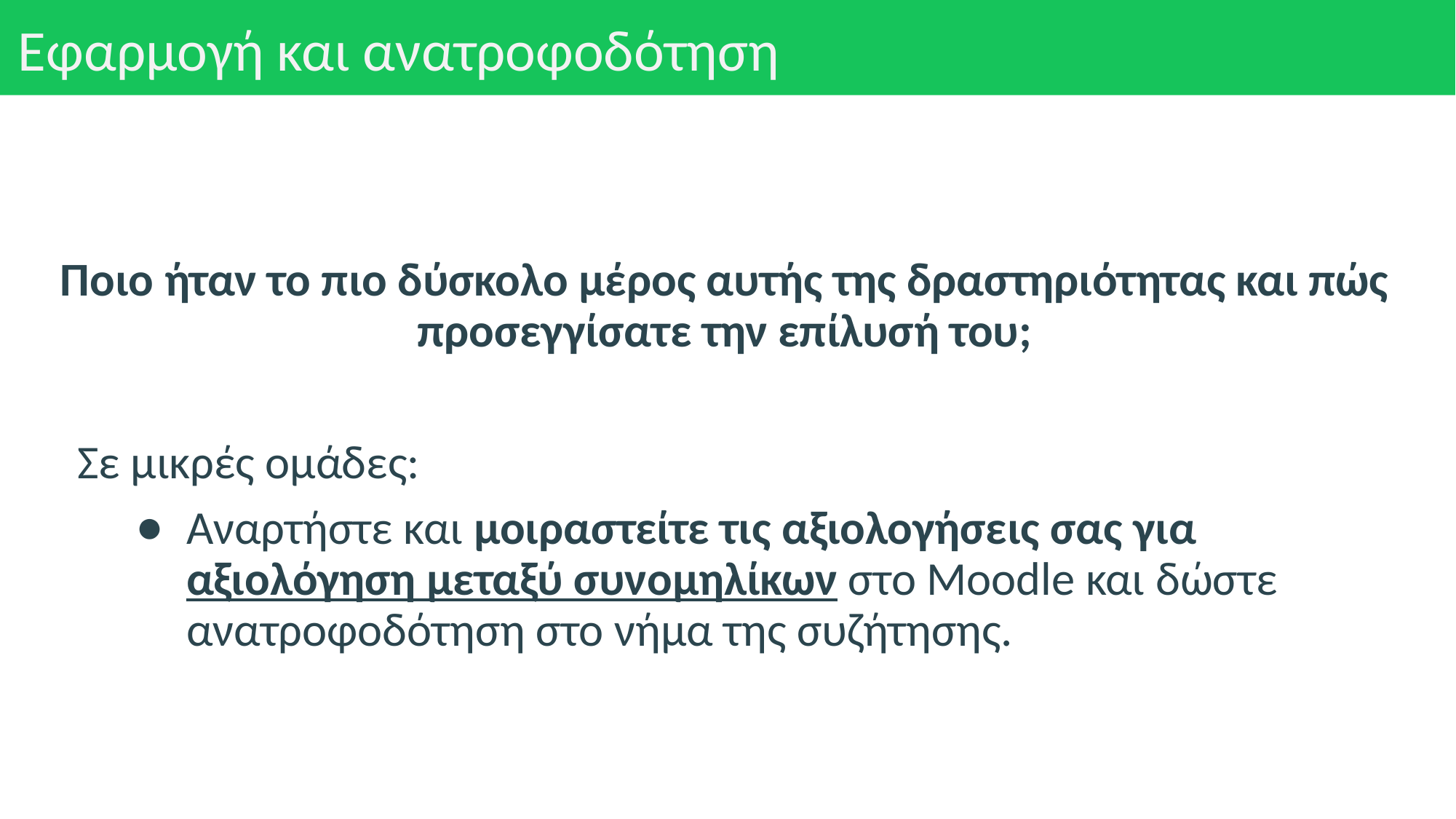

# Εφαρμογή και ανατροφοδότηση
Ποιο ήταν το πιο δύσκολο μέρος αυτής της δραστηριότητας και πώς προσεγγίσατε την επίλυσή του;

Σε μικρές ομάδες:
Αναρτήστε και μοιραστείτε τις αξιολογήσεις σας για αξιολόγηση μεταξύ συνομηλίκων στο Moodle και δώστε ανατροφοδότηση στο νήμα της συζήτησης.